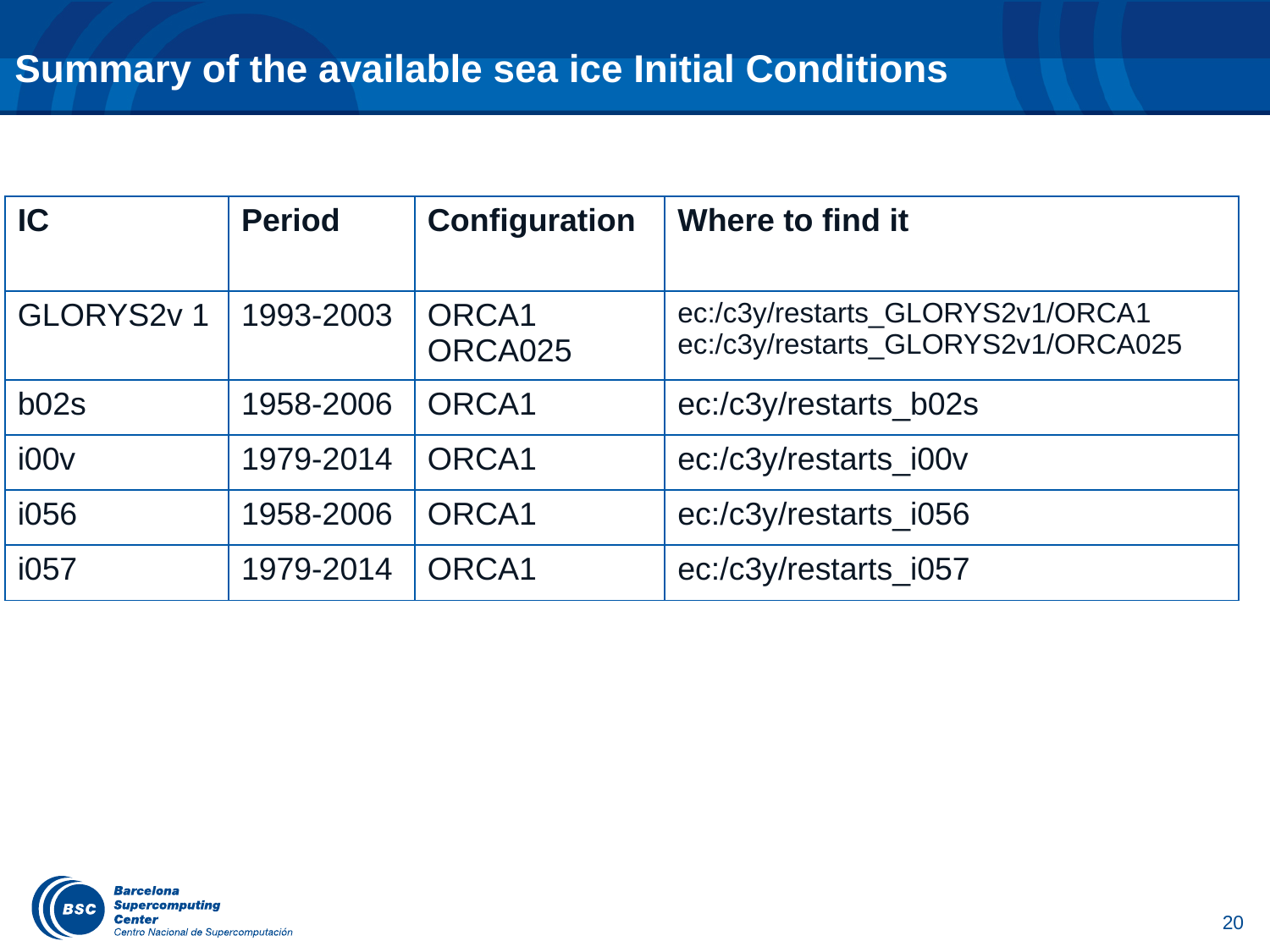

Summary of the available sea ice Initial Conditions
| IC | Period | Configuration | Where to find it |
| --- | --- | --- | --- |
| GLORYS2v 1 | 1993-2003 | ORCA1 ORCA025 | ec:/c3y/restarts\_GLORYS2v1/ORCA1 ec:/c3y/restarts\_GLORYS2v1/ORCA025 |
| b02s | 1958-2006 | ORCA1 | ec:/c3y/restarts\_b02s |
| i00v | 1979-2014 | ORCA1 | ec:/c3y/restarts\_i00v |
| i056 | 1958-2006 | ORCA1 | ec:/c3y/restarts\_i056 |
| i057 | 1979-2014 | ORCA1 | ec:/c3y/restarts\_i057 |
20